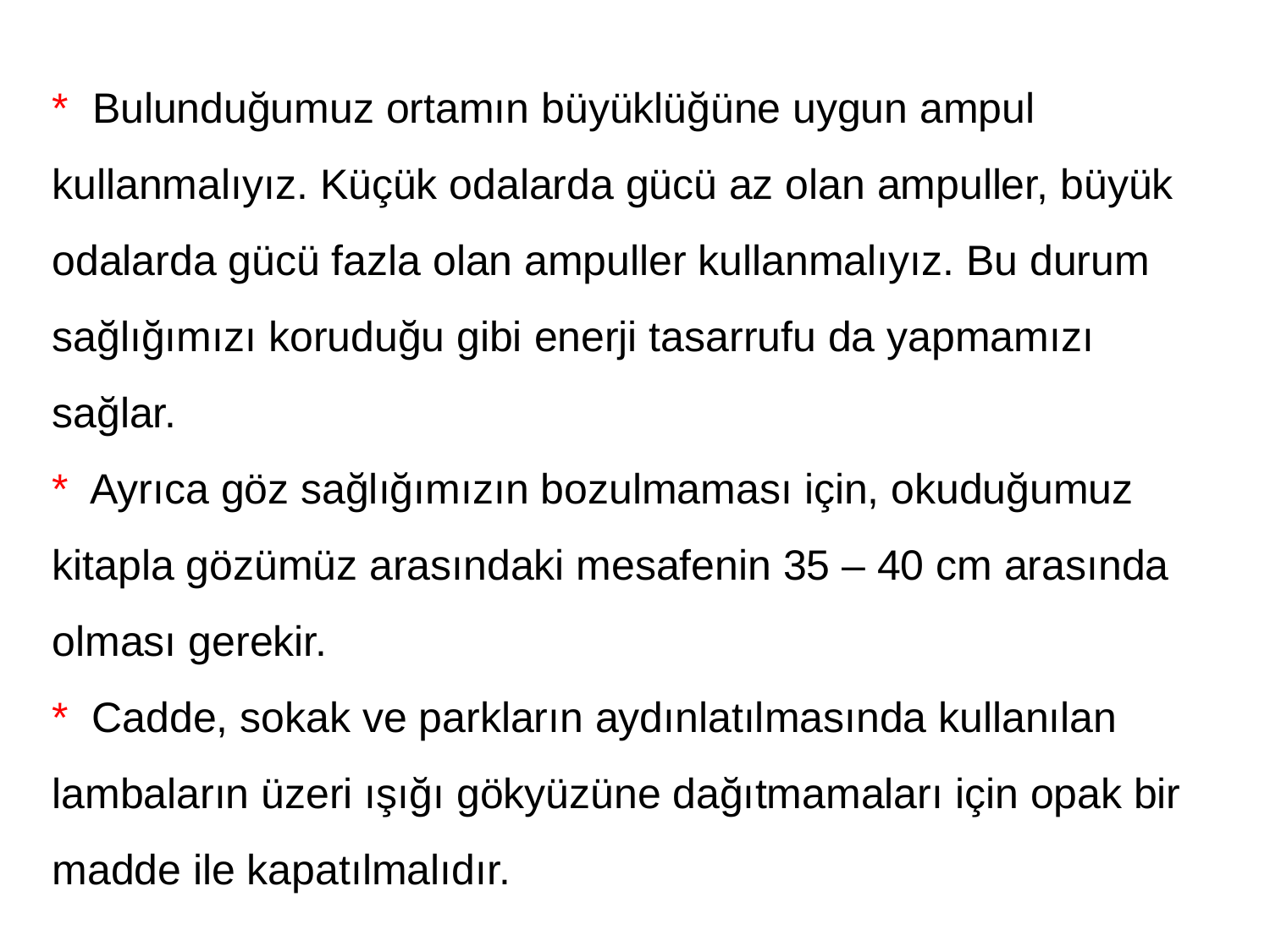

*  Bulunduğumuz ortamın büyüklüğüne uygun ampul kullanmalıyız. Küçük odalarda gücü az olan ampuller, büyük odalarda gücü fazla olan ampuller kullanmalıyız. Bu durum sağlığımızı koruduğu gibi enerji tasarrufu da yapmamızı sağlar. 
*  Ayrıca göz sağlığımızın bozulmaması için, okuduğumuz kitapla gözümüz arasındaki mesafenin 35 – 40 cm arasında olması gerekir.
*  Cadde, sokak ve parkların aydınlatılmasında kullanılan lambaların üzeri ışığı gökyüzüne dağıtmamaları için opak bir madde ile kapatılmalıdır.